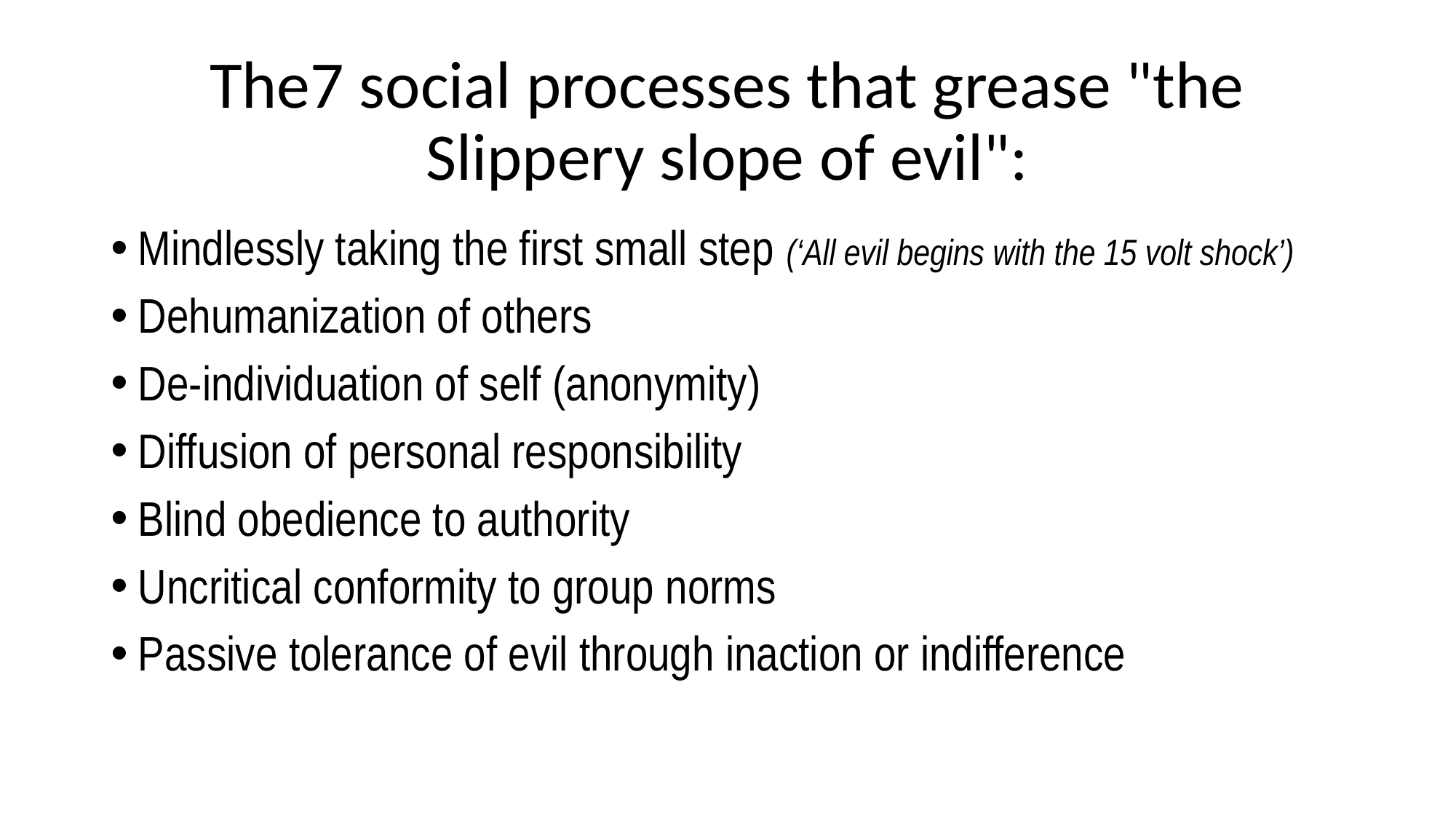

# The7 social processes that grease "the Slippery slope of evil":
Mindlessly taking the first small step (‘All evil begins with the 15 volt shock’)
Dehumanization of others
De-individuation of self (anonymity)
Diffusion of personal responsibility
Blind obedience to authority
Uncritical conformity to group norms
Passive tolerance of evil through inaction or indifference